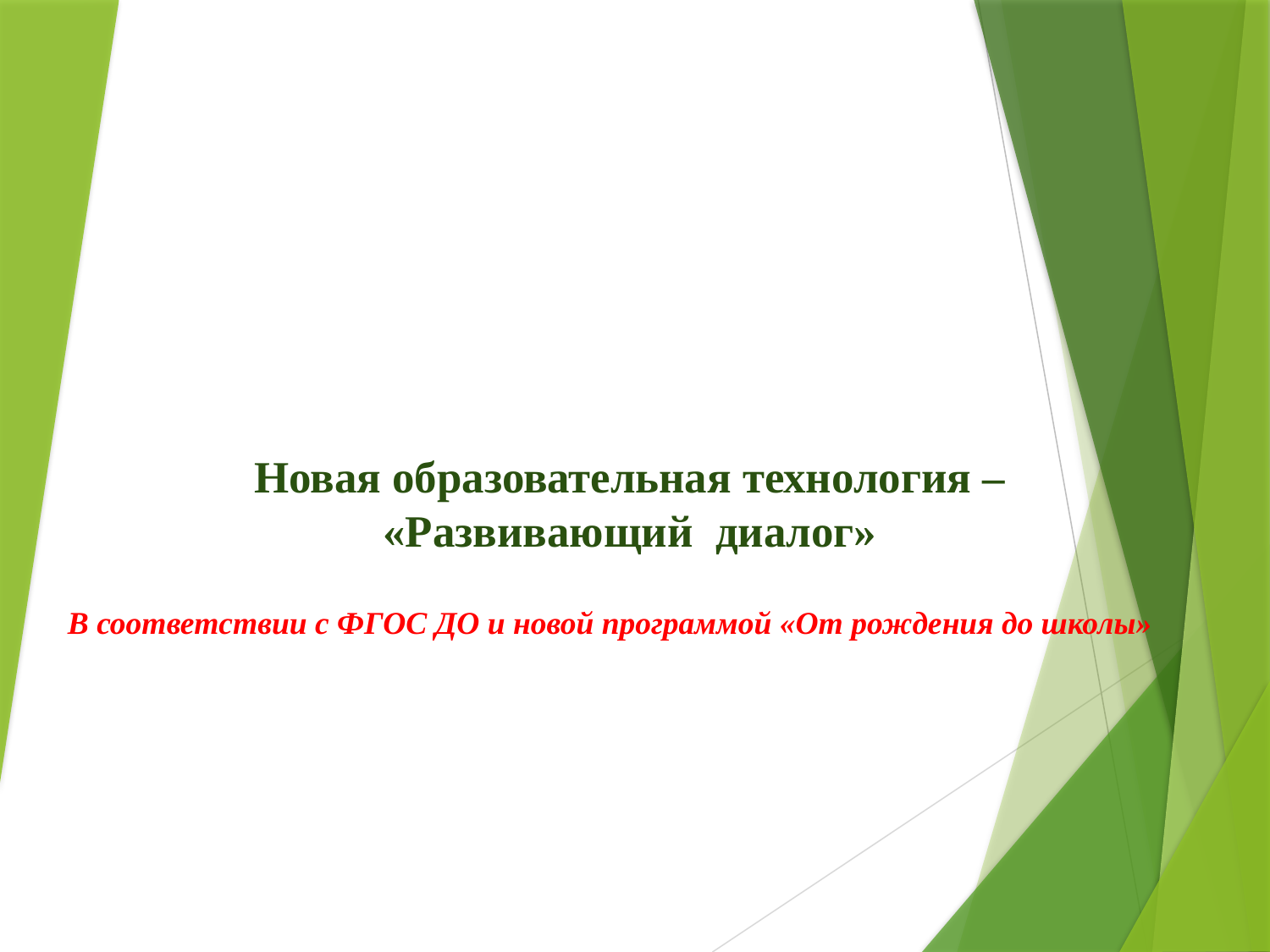

# Новая образовательная технология – «Развивающий  диалог»
В соответствии с ФГОС ДО и новой программой «От рождения до школы»